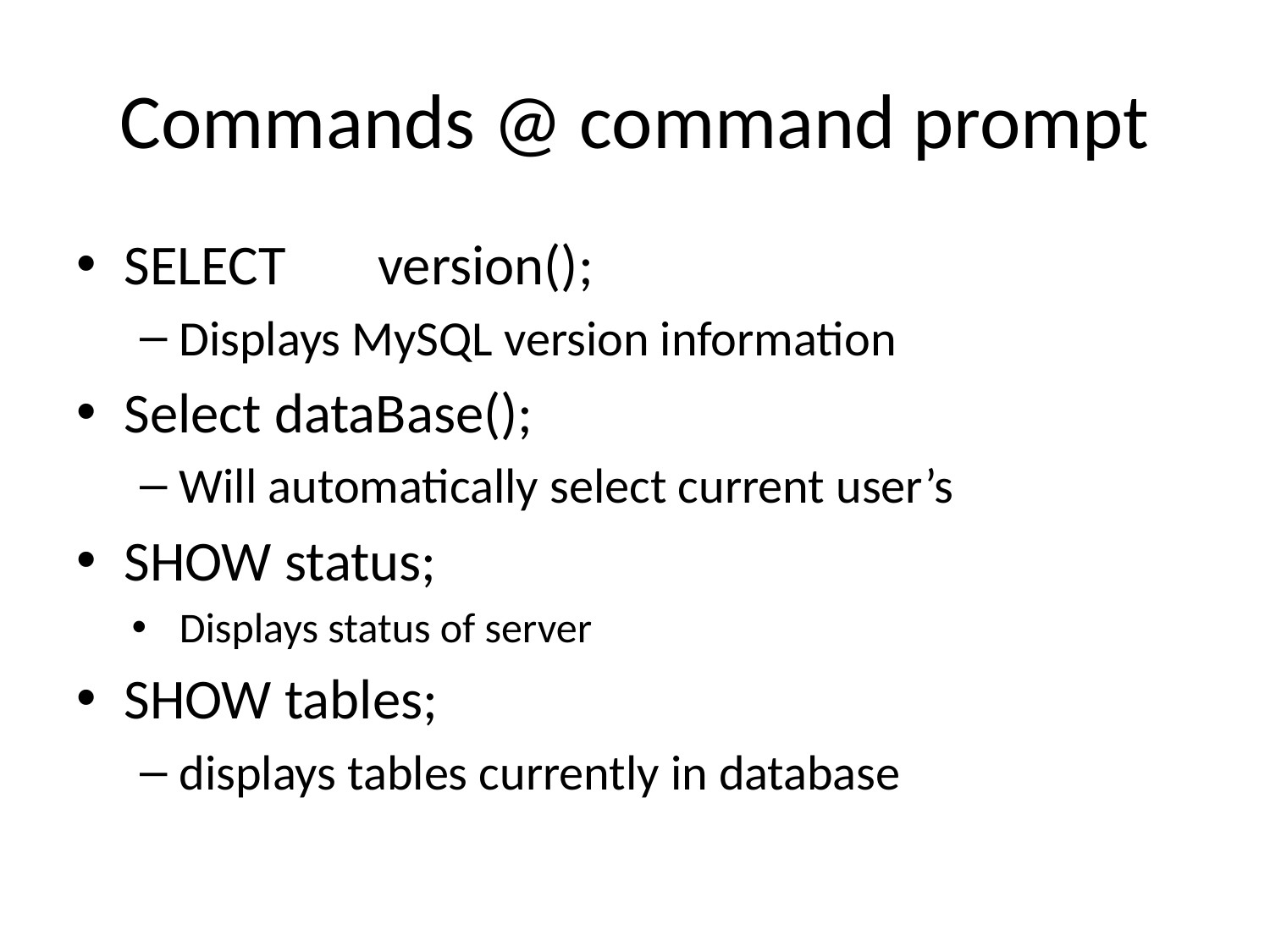

# Commands @ command prompt
SELECT	version();
Displays MySQL version information
Select dataBase();
Will automatically select current user’s
SHOW status;
Displays status of server
SHOW tables;
displays tables currently in database